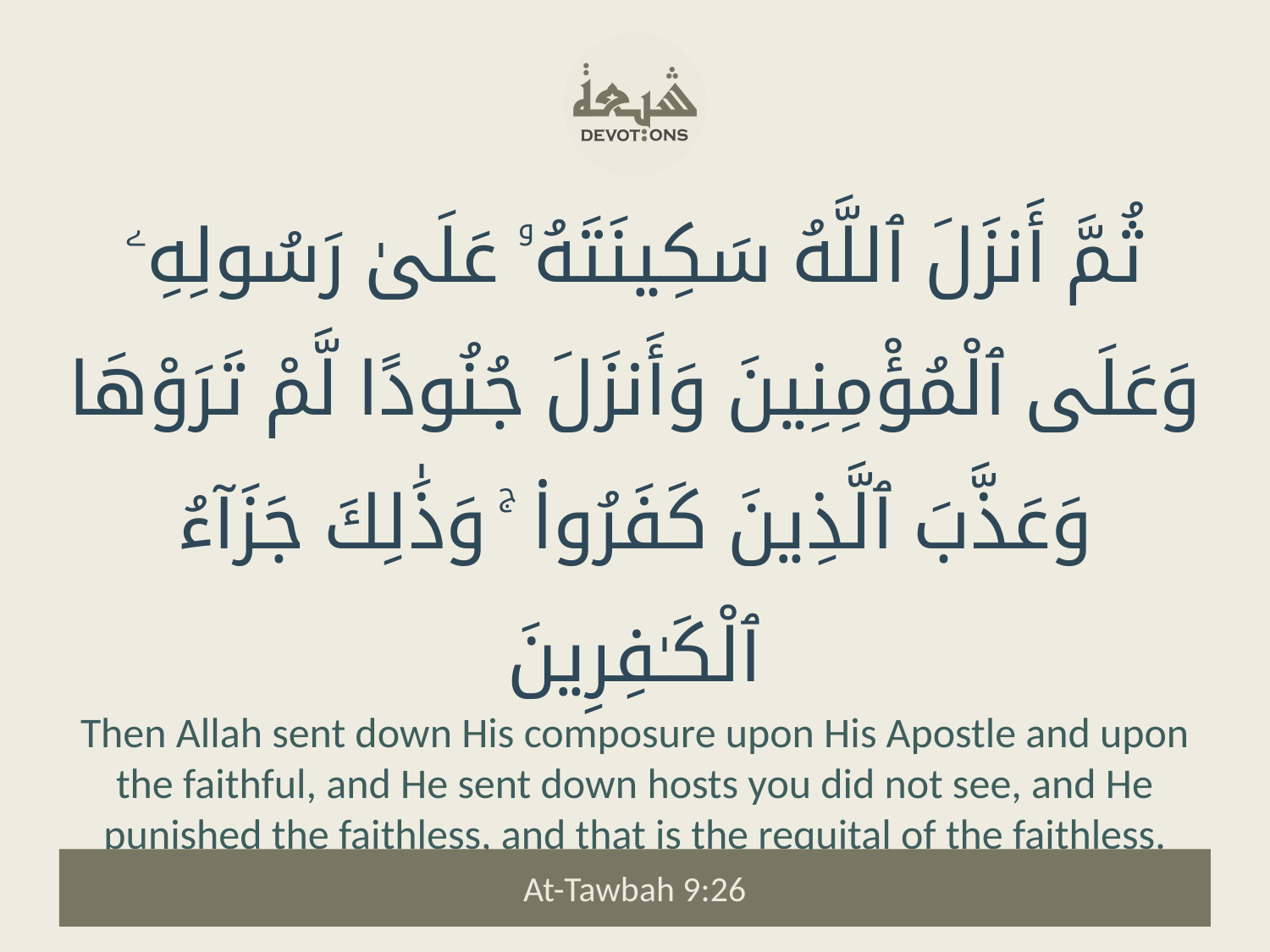

ثُمَّ أَنزَلَ ٱللَّهُ سَكِينَتَهُۥ عَلَىٰ رَسُولِهِۦ وَعَلَى ٱلْمُؤْمِنِينَ وَأَنزَلَ جُنُودًا لَّمْ تَرَوْهَا وَعَذَّبَ ٱلَّذِينَ كَفَرُوا۟ ۚ وَذَٰلِكَ جَزَآءُ ٱلْكَـٰفِرِينَ
Then Allah sent down His composure upon His Apostle and upon the faithful, and He sent down hosts you did not see, and He punished the faithless, and that is the requital of the faithless.
At-Tawbah 9:26